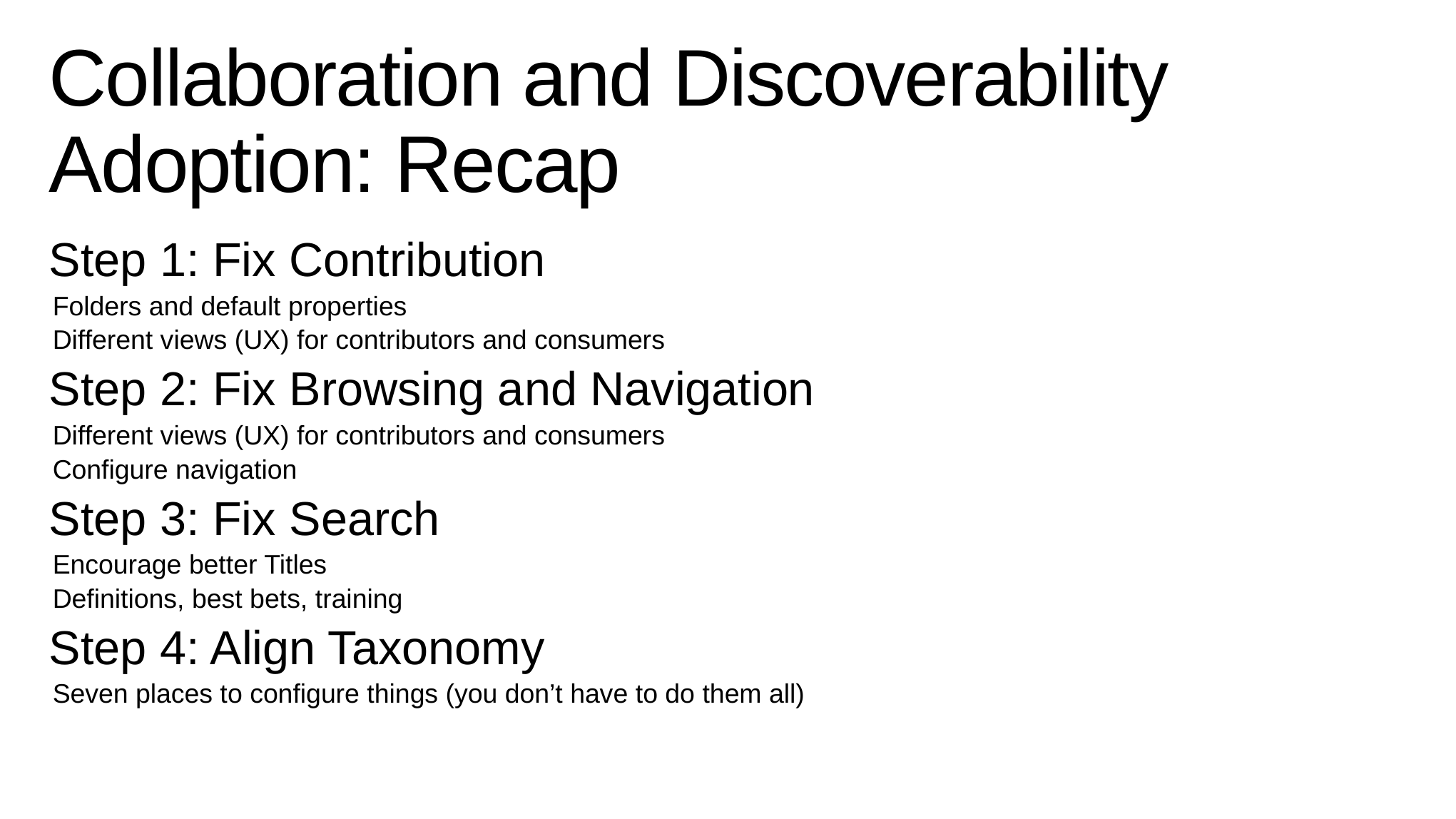

# Collaboration and Discoverability Adoption: Recap
Step 1: Fix Contribution
Folders and default properties
Different views (UX) for contributors and consumers
Step 2: Fix Browsing and Navigation
Different views (UX) for contributors and consumers
Configure navigation
Step 3: Fix Search
Encourage better Titles
Definitions, best bets, training
Step 4: Align Taxonomy
Seven places to configure things (you don’t have to do them all)